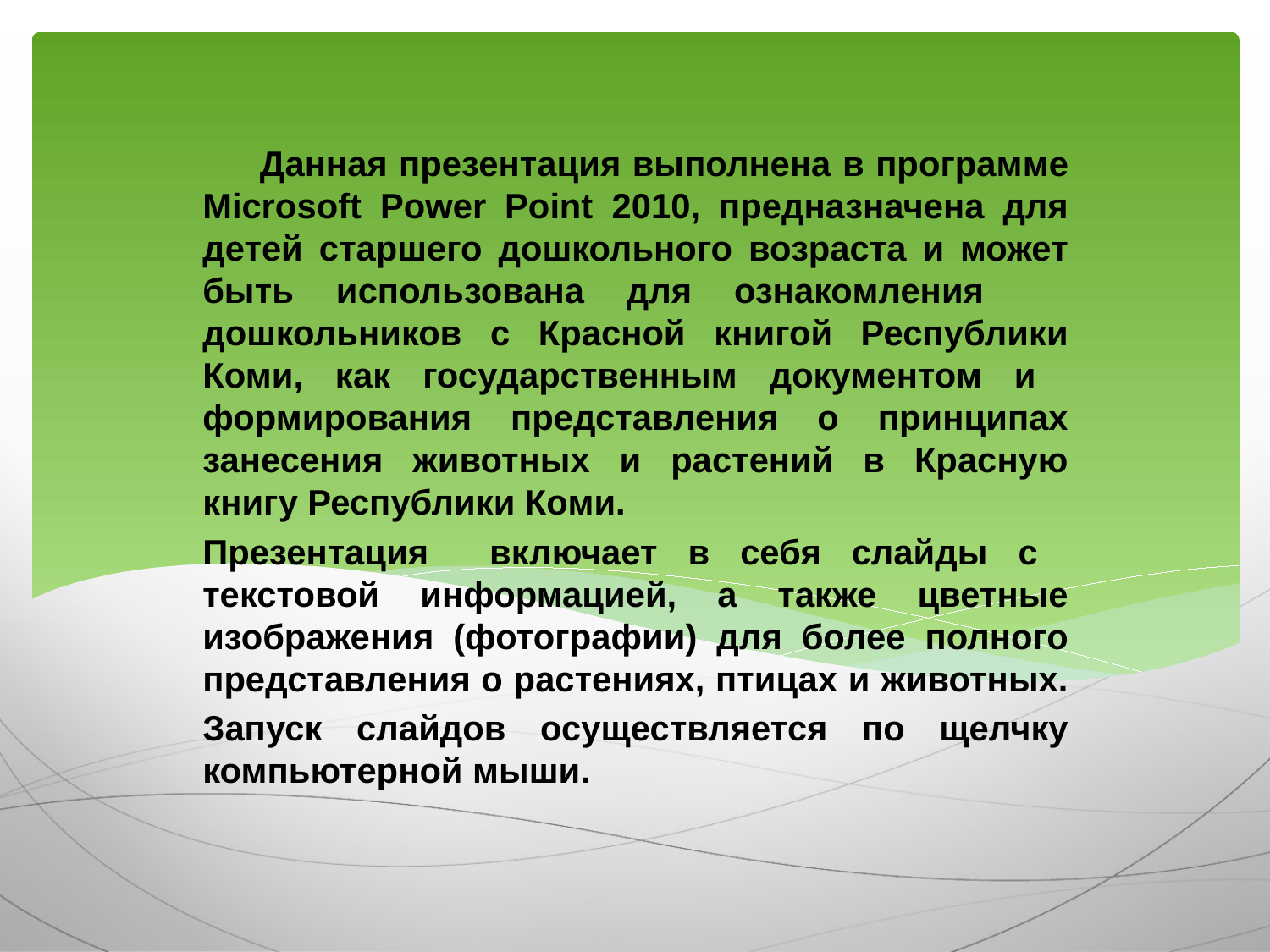

Данная презентация выполнена в программе Microsoft Power Point 2010, предназначена для детей старшего дошкольного возраста и может быть использована для ознакомления   дошкольников с Красной книгой Республики Коми, как государственным документом и  формирования представления о принципах занесения животных и растений в Красную книгу Республики Коми.
Презентация  включает в себя слайды с  текстовой информацией, а также цветные изображения (фотографии) для более полного представления о растениях, птицах и животных.
Запуск слайдов осуществляется по щелчку компьютерной мыши.